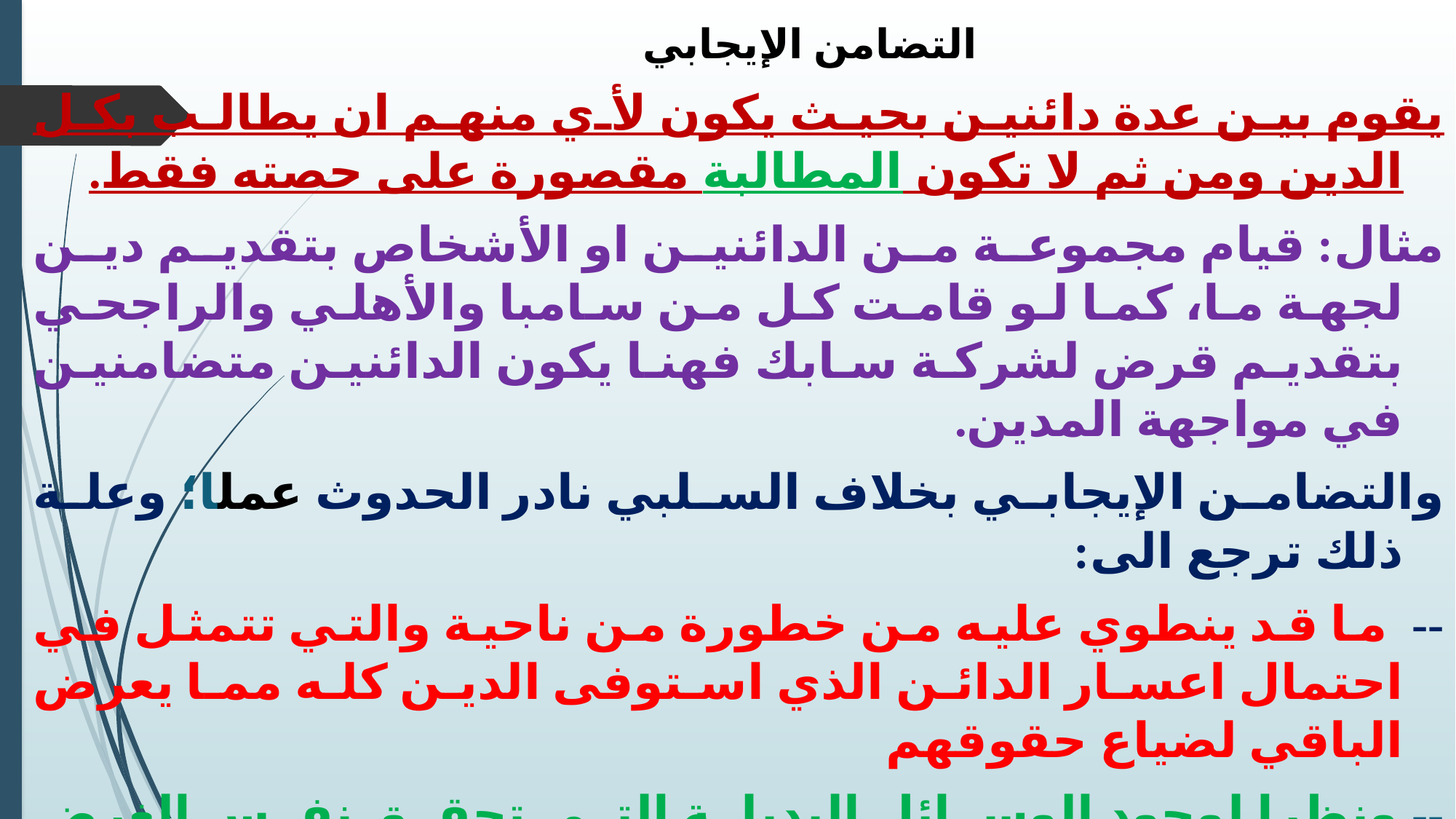

# التضامن الإيجابي
يقوم بين عدة دائنين بحيث يكون لأي منهم ان يطالب بكل الدين ومن ثم لا تكون المطالبة مقصورة على حصته فقط.
مثال: قيام مجموعة من الدائنين او الأشخاص بتقديم دين لجهة ما، كما لو قامت كل من سامبا والأهلي والراجحي بتقديم قرض لشركة سابك فهنا يكون الدائنين متضامنين في مواجهة المدين.
والتضامن الإيجابي بخلاف السلبي نادر الحدوث عملا؛ وعلة ذلك ترجع الى:
--  ما قد ينطوي عليه من خطورة من ناحية والتي تتمثل في احتمال اعسار الدائن الذي استوفى الدين كله مما يعرض الباقي لضياع حقوقهم
-- ونظرا لوجود الوسائل البديلة التي تحقق نفس الغرض المرجو منه من ناحية أخرى فأنه اذا كان قوام التضامن في المطالبة، فأن يمكن الوصل الى نفس النتيجة بوسائل أخرى مؤداها: توكيل الدائنين لاحدهم في الاستيفاء.